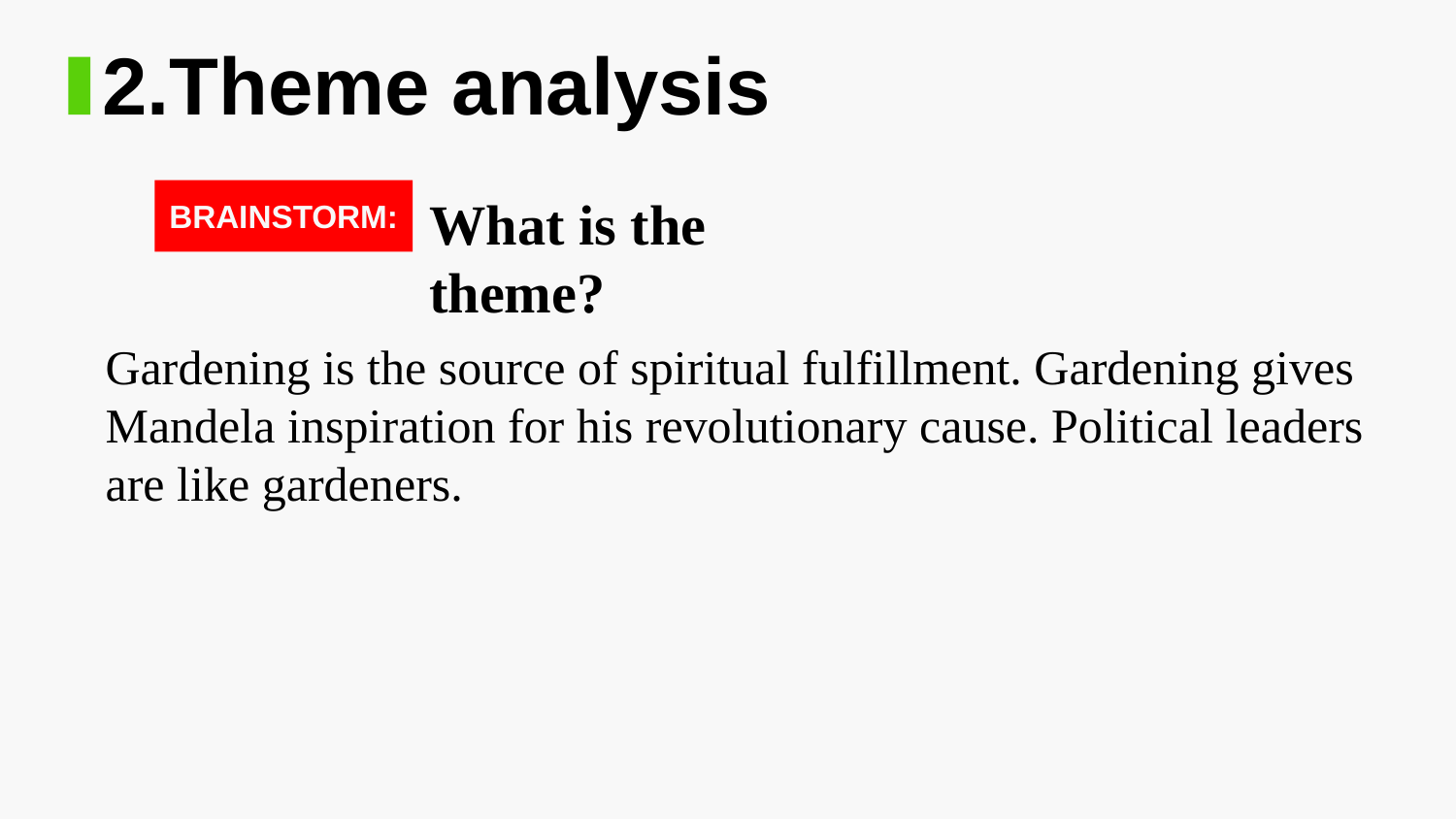

2.Theme analysis

BRAINSTORM:
What is the theme?
Gardening is the source of spiritual fulfillment. Gardening gives Mandela inspiration for his revolutionary cause. Political leaders are like gardeners.